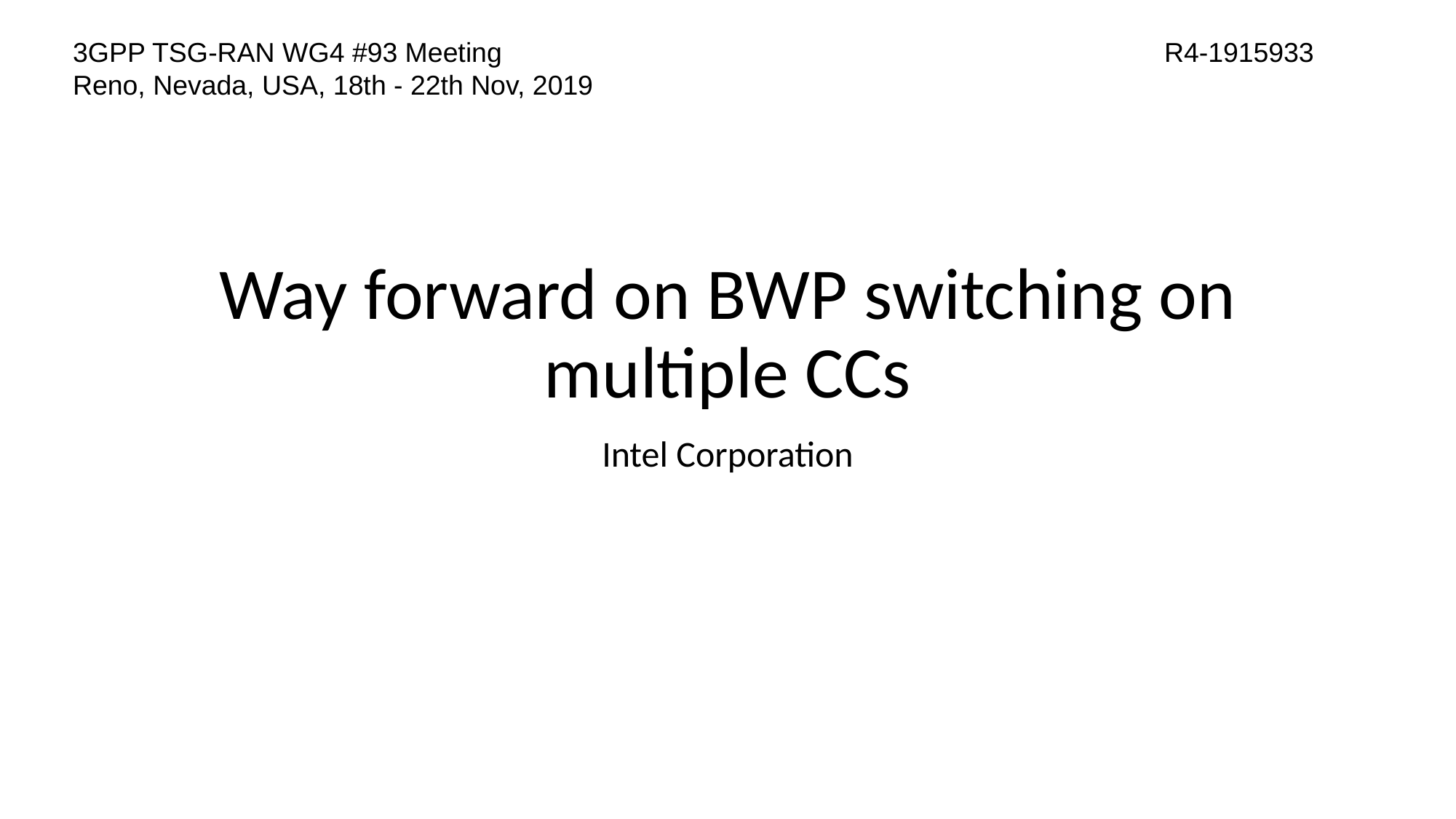

3GPP TSG-RAN WG4 #93 Meeting				 			R4-1915933
Reno, Nevada, USA, 18th - 22th Nov, 2019
# Way forward on BWP switching on multiple CCs
Intel Corporation